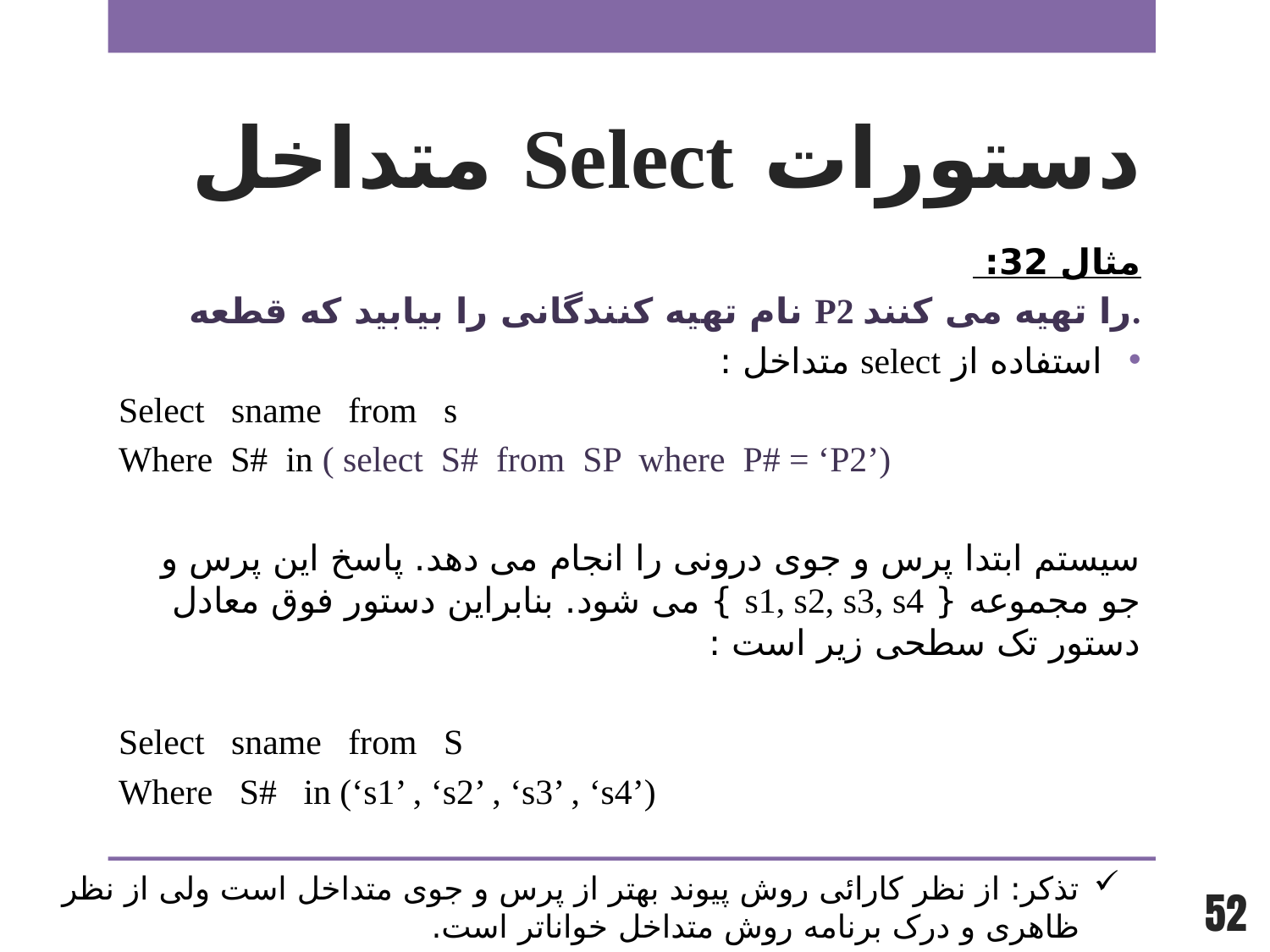

# دستورات Select متداخل
مثال 32:
نام تهیه کنندگانی را بیابید که قطعه P2 را تهیه می کنند.
استفاده از select متداخل :
Select   sname   from   s
Where  S#  in ( select  S#  from  SP  where  P# = ‘P2’)

سیستم ابتدا پرس و جوی درونی را انجام می دهد. پاسخ این پرس و جو مجموعه { s1, s2, s3, s4 } می شود. بنابراین دستور فوق معادل دستور تک سطحی زیر است :

Select   sname   from   S
Where   S#   in (‘s1’ , ‘s2’ , ‘s3’ , ‘s4’)

تذکر: از نظر کارائی روش پیوند بهتر از پرس و جوی متداخل است ولی از نظر ظاهری و درک برنامه روش متداخل خواناتر است.
52